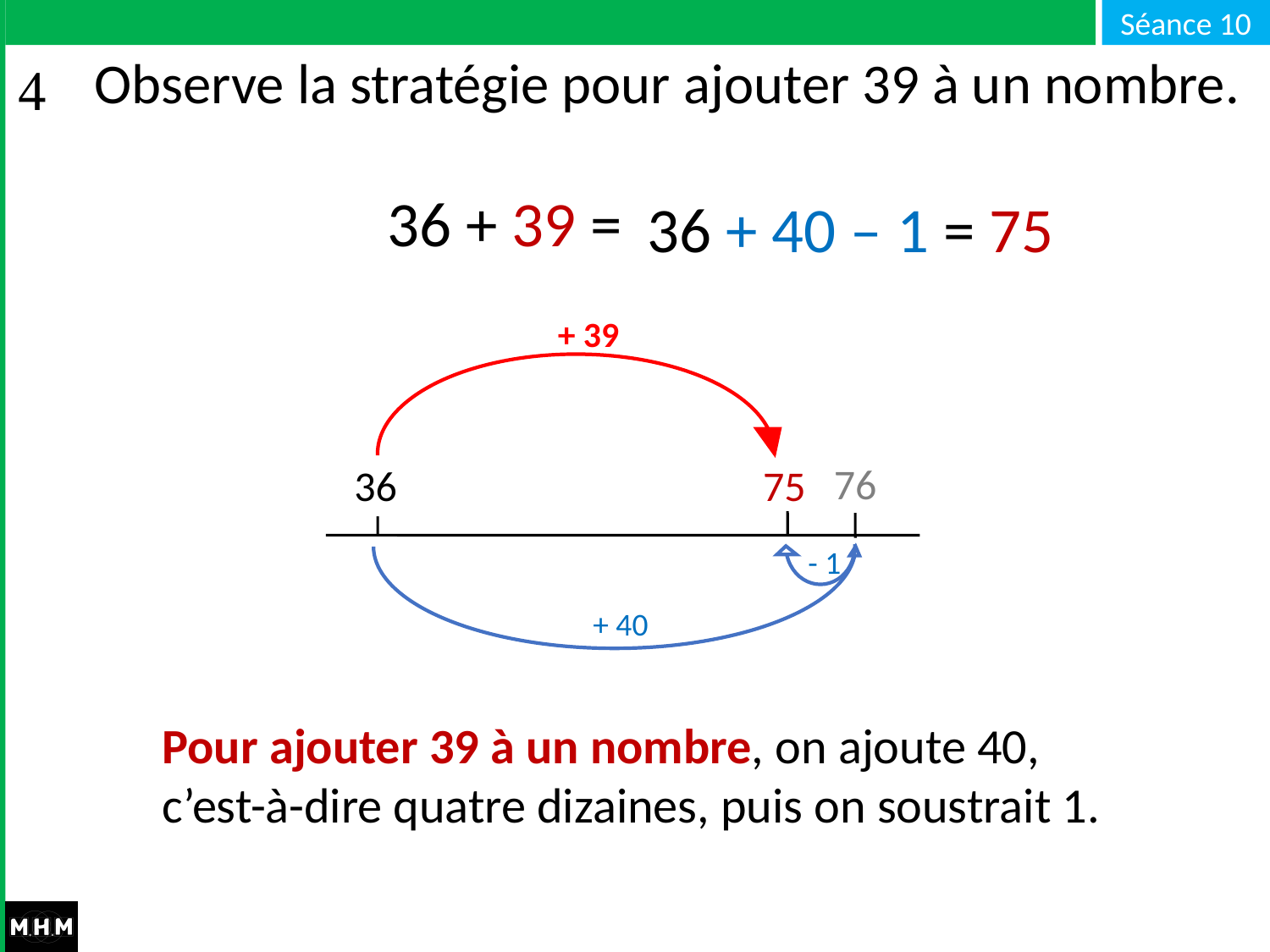

# Observe la stratégie pour ajouter 39 à un nombre.
36 + 39 =
36 + 40 – 1 = 75
+ 39

76
75
36
- 1

+ 40
Pour ajouter 39 à un nombre, on ajoute 40, c’est-à-dire quatre dizaines, puis on soustrait 1.